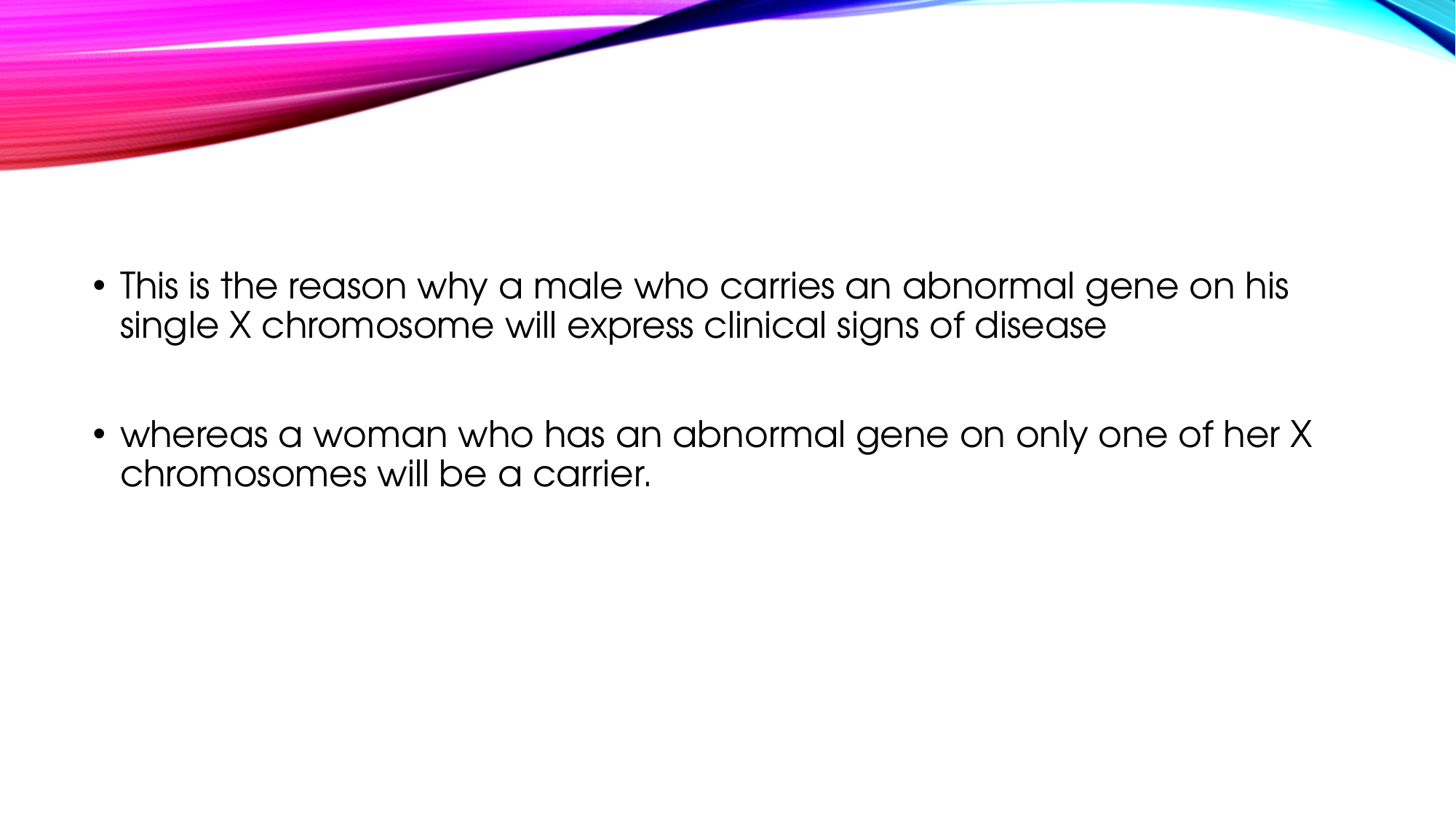

#
This is the reason why a male who carries an abnormal gene on his single X chromosome will express clinical signs of disease

whereas a woman who has an abnormal gene on only one of her X chromosomes will be a carrier.